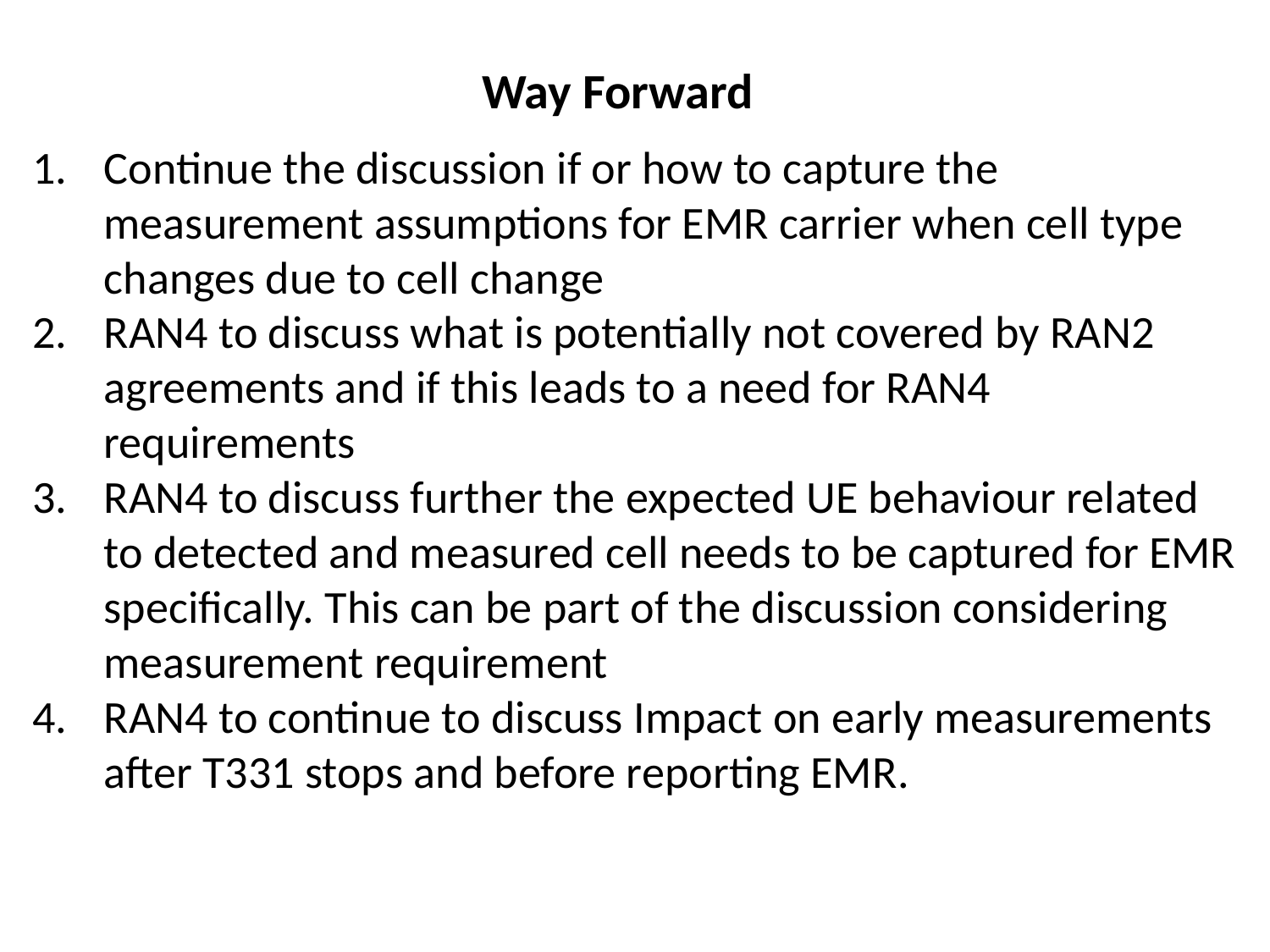

# Way Forward
Continue the discussion if or how to capture the measurement assumptions for EMR carrier when cell type changes due to cell change
RAN4 to discuss what is potentially not covered by RAN2 agreements and if this leads to a need for RAN4 requirements
RAN4 to discuss further the expected UE behaviour related to detected and measured cell needs to be captured for EMR specifically. This can be part of the discussion considering measurement requirement
RAN4 to continue to discuss Impact on early measurements after T331 stops and before reporting EMR.